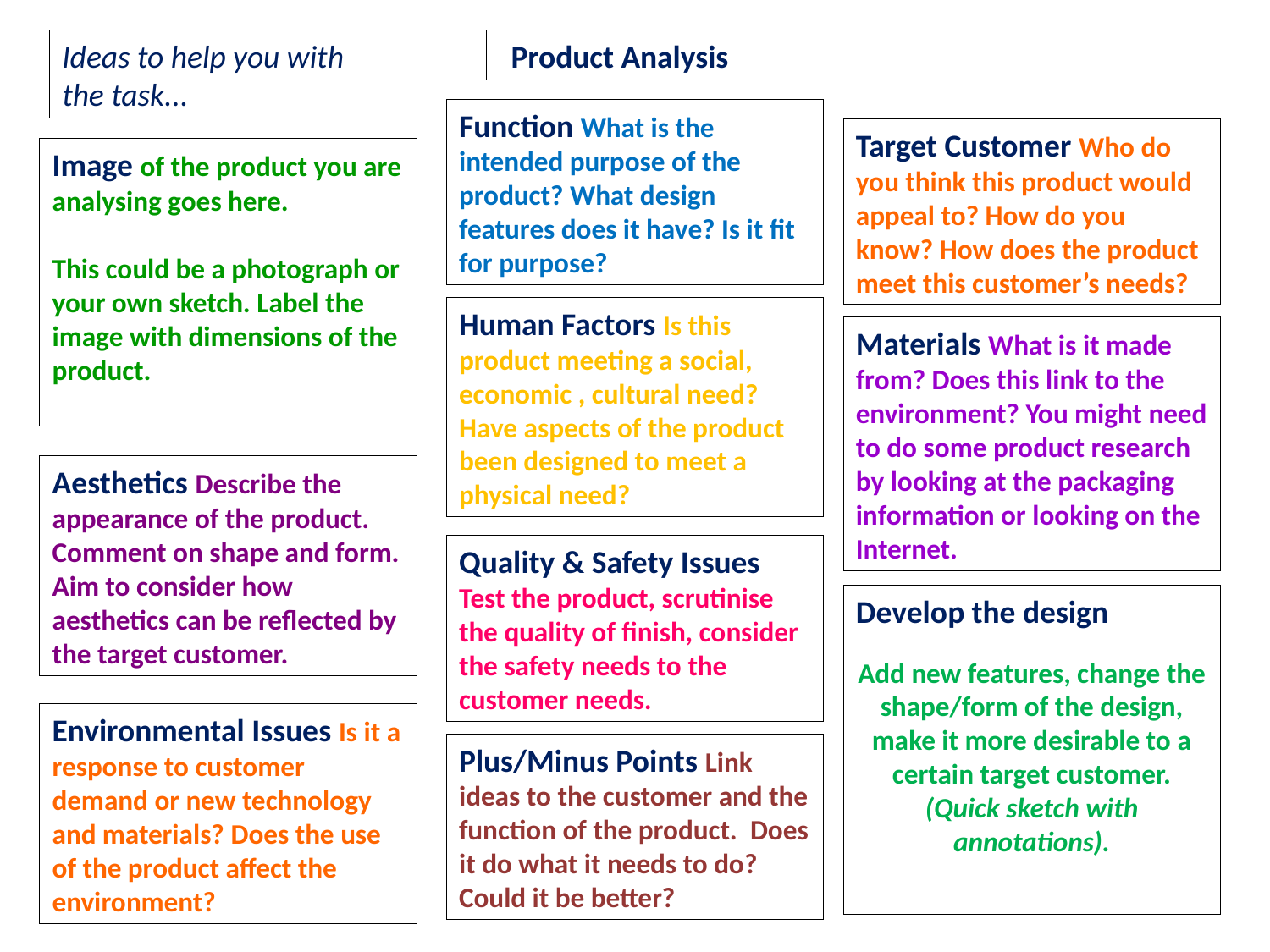

Ideas to help you with the task...
Product Analysis
Function What is the intended purpose of the product? What design features does it have? Is it fit for purpose?
Target Customer Who do you think this product would appeal to? How do you know? How does the product meet this customer’s needs?
Image of the product you are analysing goes here.

This could be a photograph or your own sketch. Label the image with dimensions of the product.

Human Factors Is this product meeting a social, economic , cultural need? Have aspects of the product been designed to meet a physical need?
Materials What is it made from? Does this link to the environment? You might need to do some product research by looking at the packaging information or looking on the Internet.
Aesthetics Describe the appearance of the product. Comment on shape and form. Aim to consider how aesthetics can be reflected by the target customer.
Quality & Safety Issues Test the product, scrutinise the quality of finish, consider the safety needs to the customer needs.
Develop the design

Add new features, change the shape/form of the design, make it more desirable to a certain target customer. (Quick sketch with annotations).

Environmental Issues Is it a response to customer demand or new technology and materials? Does the use of the product affect the environment?
Plus/Minus Points Link  ideas to the customer and the function of the product.  Does it do what it needs to do? Could it be better?